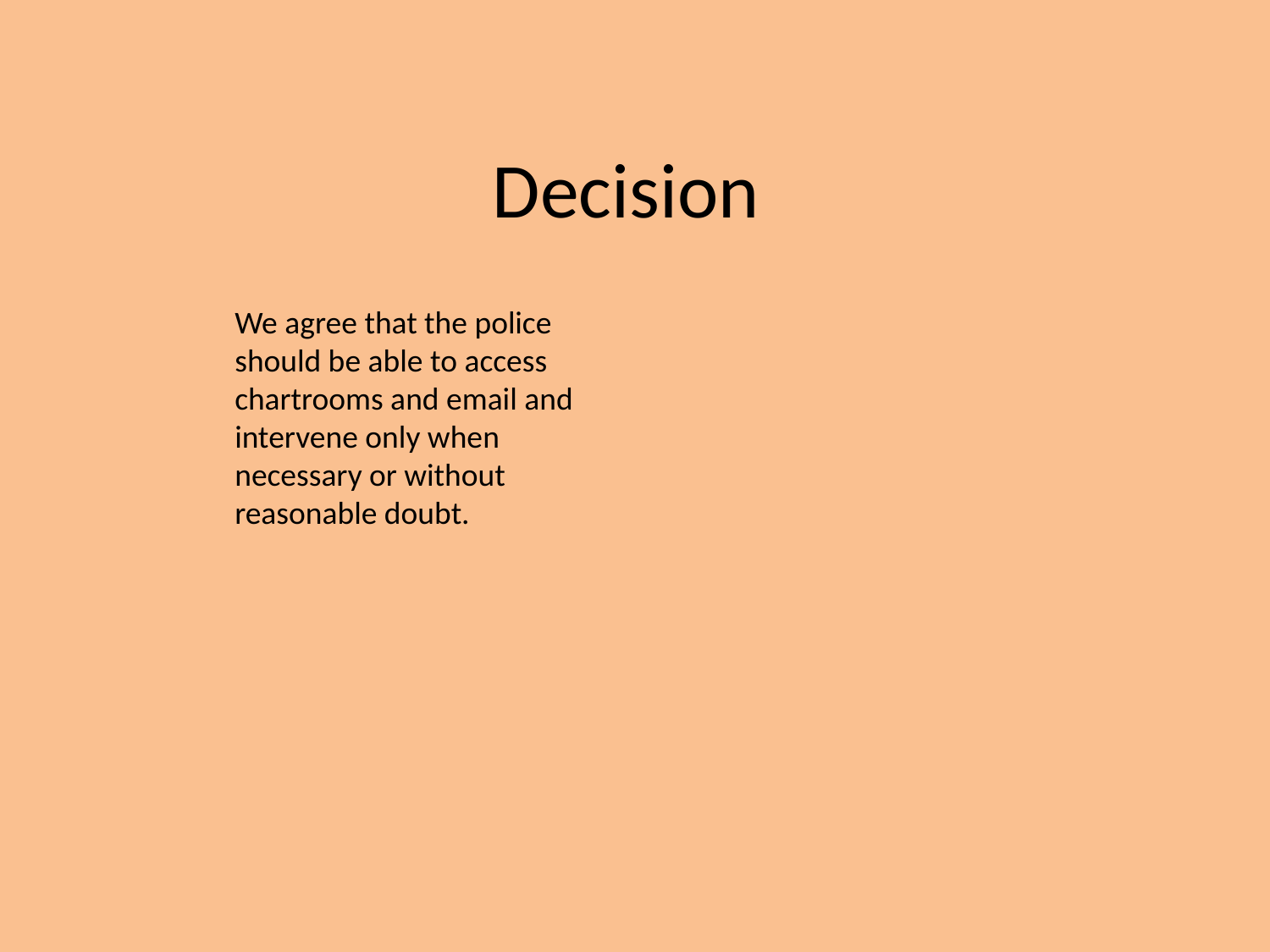

# Decision
We agree that the police should be able to access chartrooms and email and intervene only when necessary or without reasonable doubt.